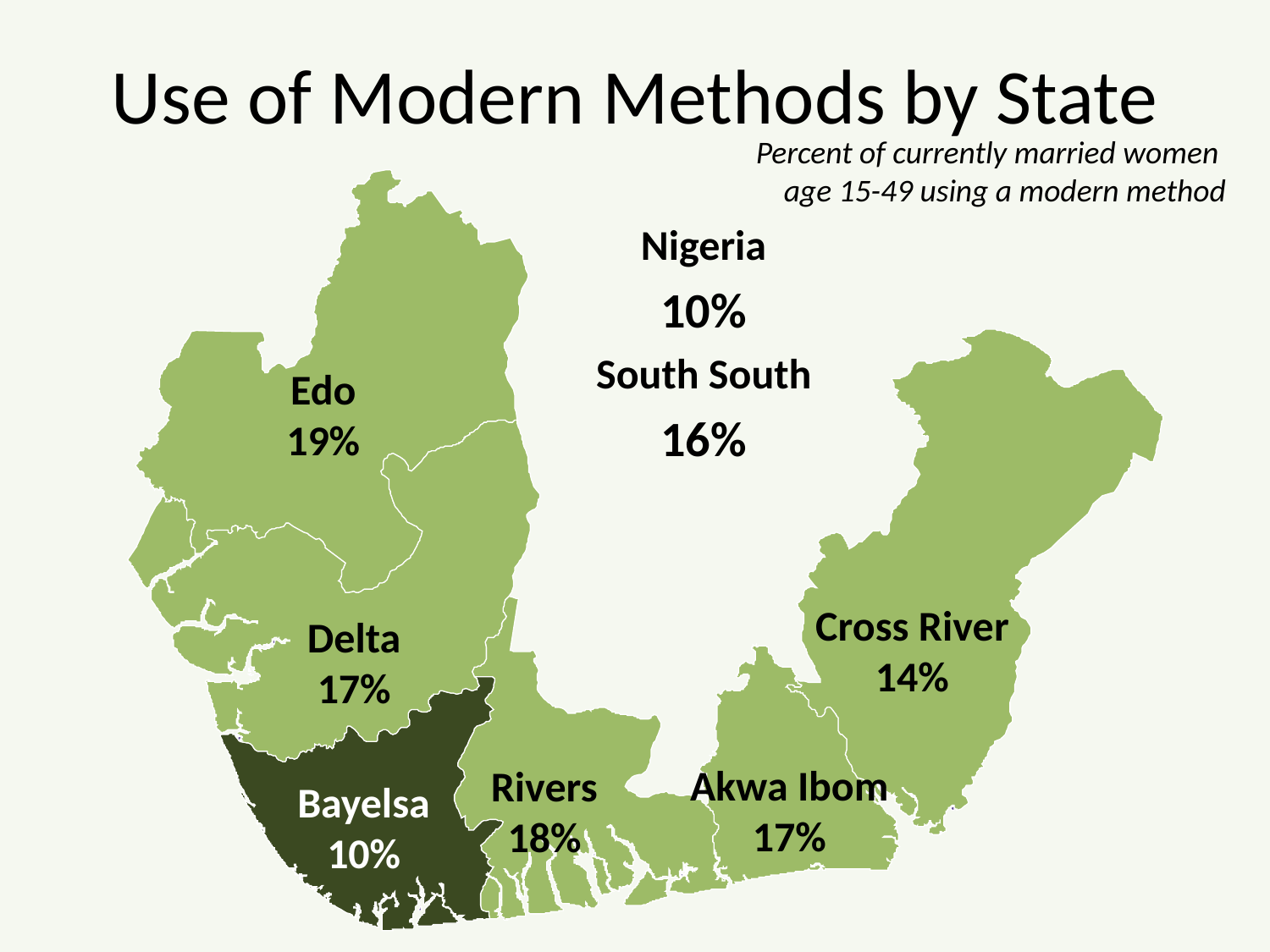

# Use of Modern Methods by State
Percent of currently married women
age 15-49 using a modern method

Nigeria
10%
South South
16%
Edo
19%
Cross River
14%
Delta
17%
Akwa Ibom
17%
Rivers
18%
Bayelsa
10%